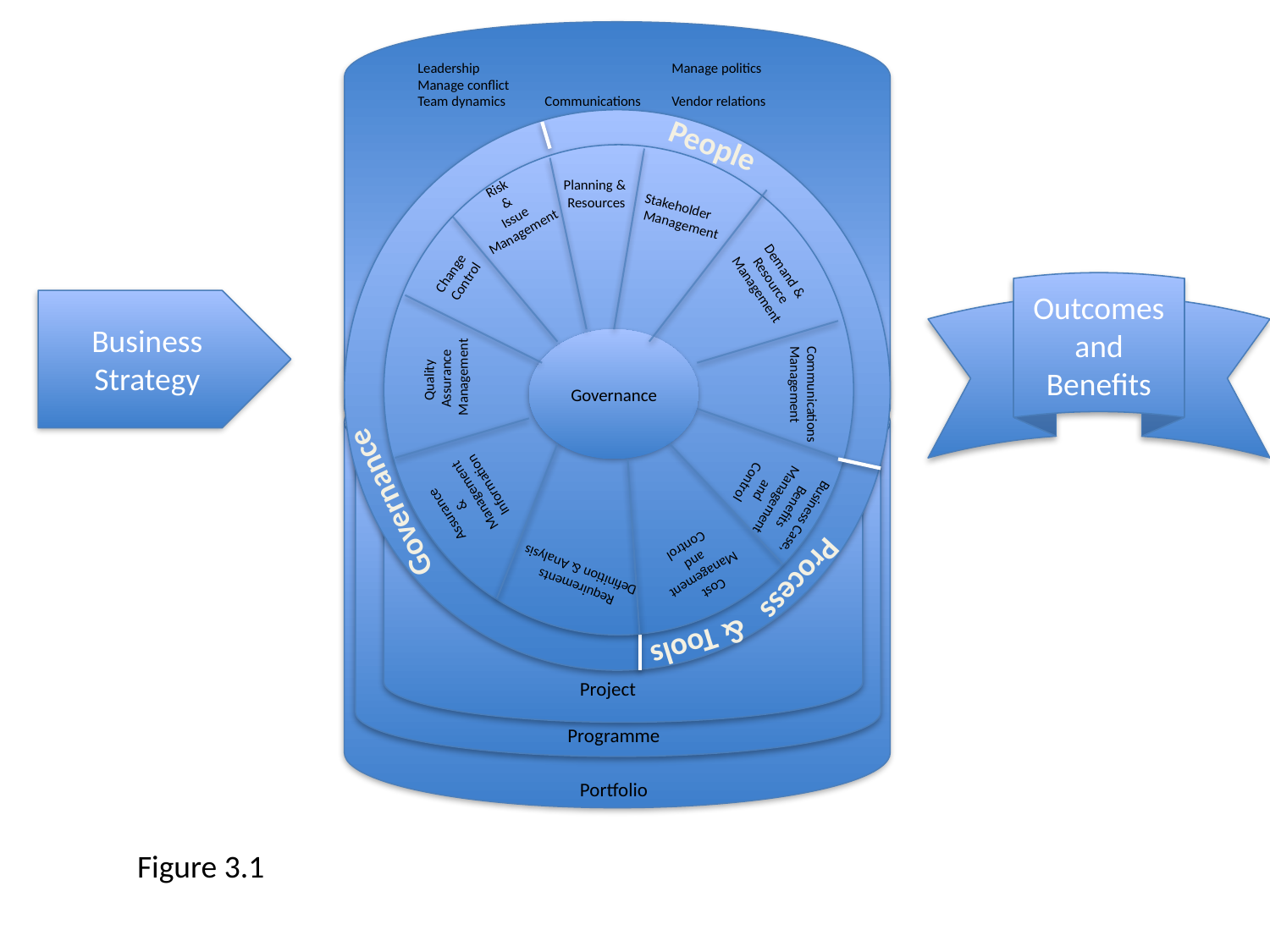

Leadership		Manage politics	Manage conflict
Team dynamics	Communications	Vendor relations

People

Risk
 &
 Issue
 Management
Planning &
 Resources
Stakeholder
 Management
Demand &
Resource
Management
Change
 Control
Outcomes and Benefits
Business Strategy
Governance
Quality
Assurance
 Management

Communications
Management

Business Case,
Benefits
Management
 and
Control
Assurance
&
Management
 Information
Governance
Cost
 Management
 and
 Control
Process
Requirements
Definition & Analysis
& Tools
Project
Programme
Portfolio
Figure 3.1